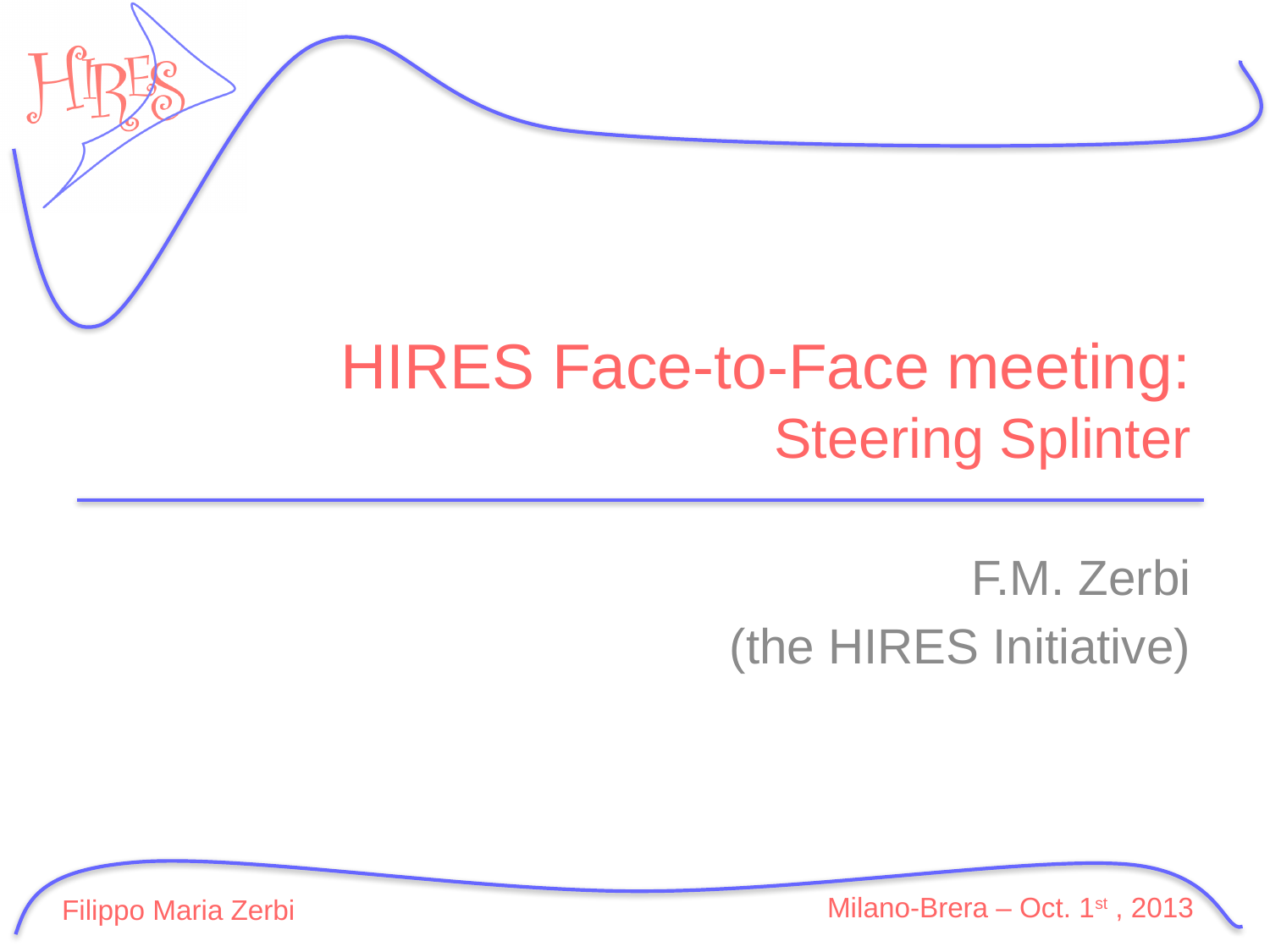

# HIRES Face-to-Face meeting: Steering Splinter
F.M. Zerbi
(the HIRES Initiative)